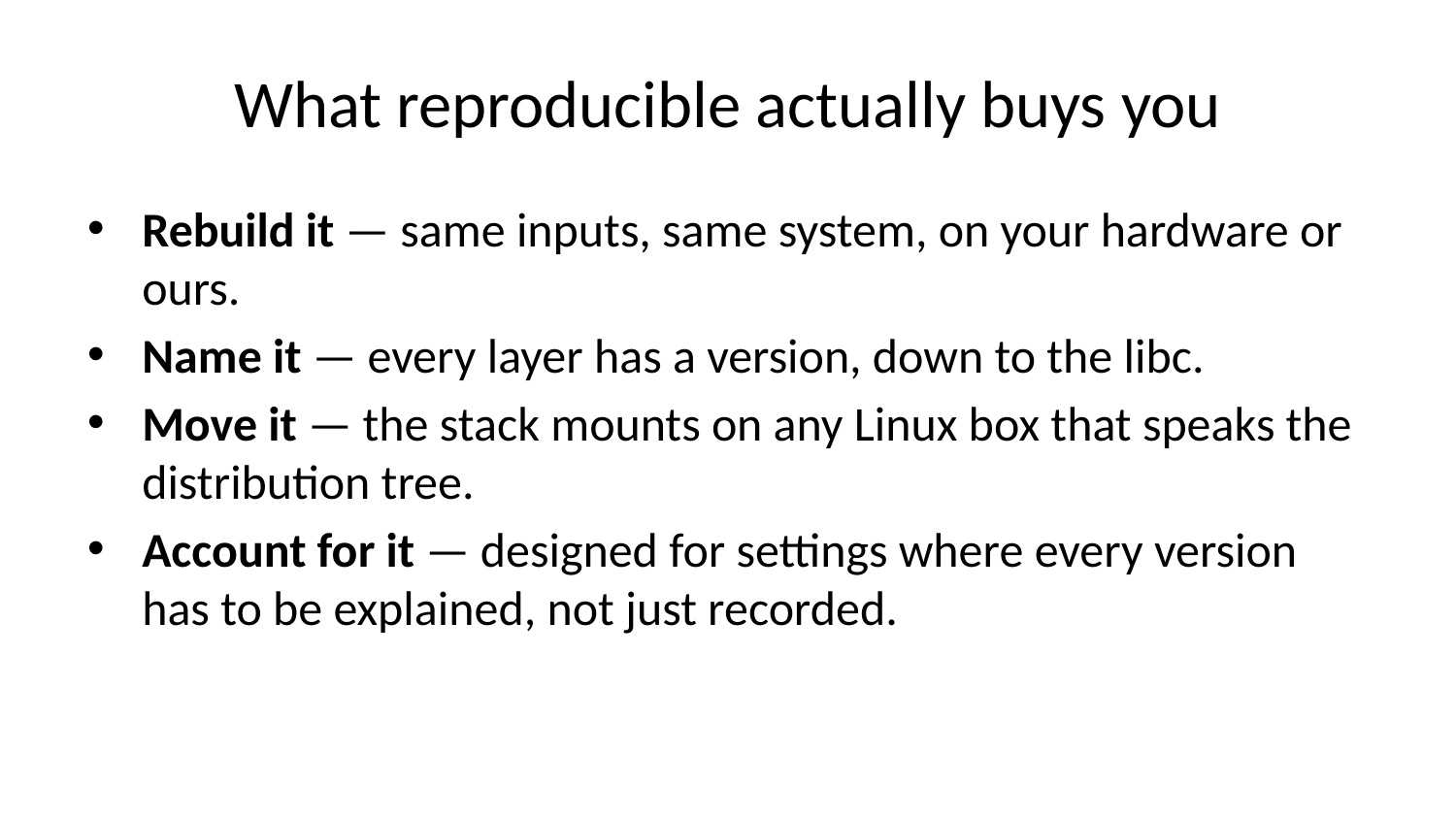

# What reproducible actually buys you
Rebuild it — same inputs, same system, on your hardware or ours.
Name it — every layer has a version, down to the libc.
Move it — the stack mounts on any Linux box that speaks the distribution tree.
Account for it — designed for settings where every version has to be explained, not just recorded.